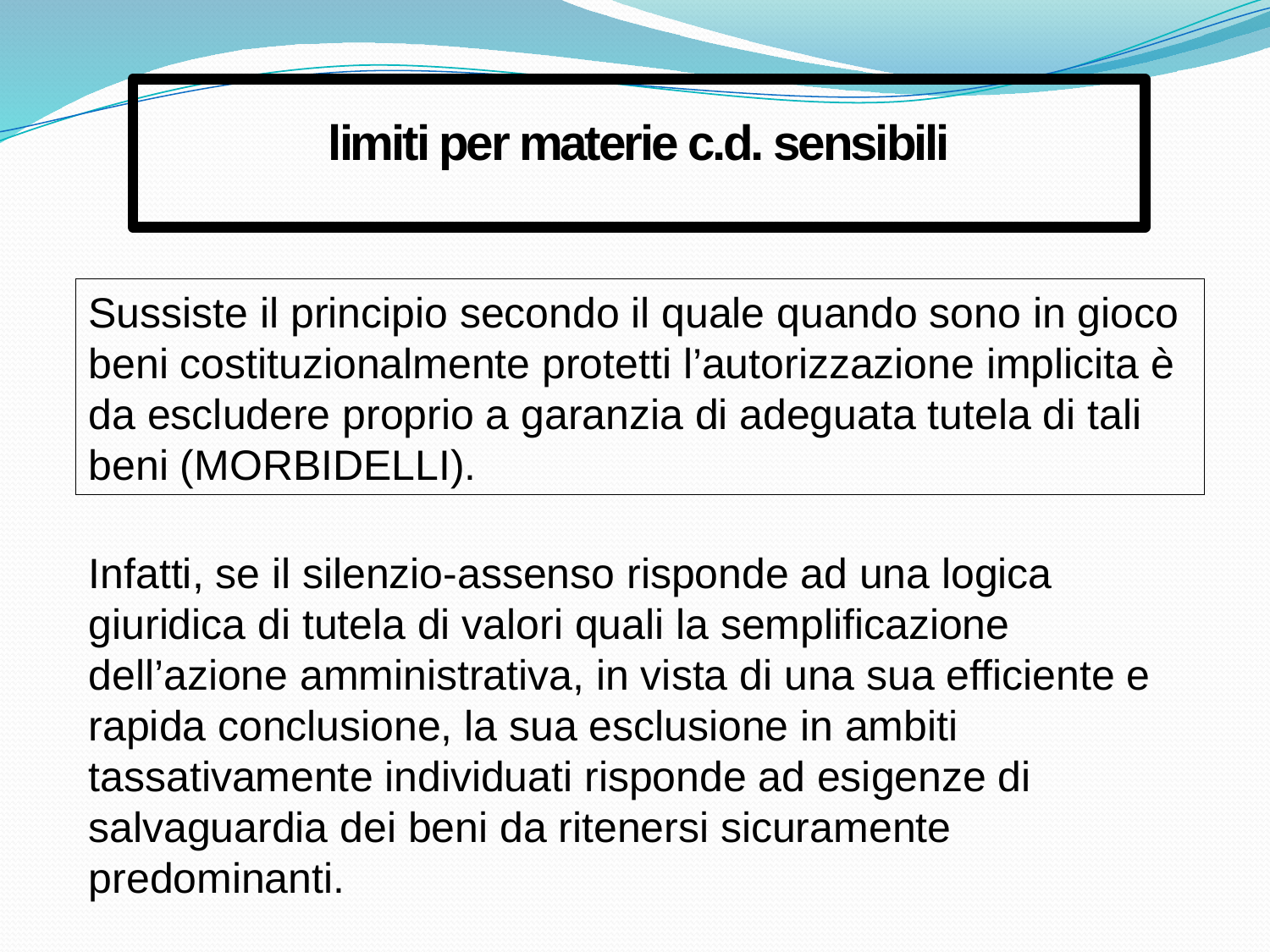

limiti per materie c.d. sensibili

Sussiste il principio secondo il quale quando sono in gioco beni costituzionalmente protetti l’autorizzazione implicita è da escludere proprio a garanzia di adeguata tutela di tali beni (MORBIDELLI).
Infatti, se il silenzio-assenso risponde ad una logica giuridica di tutela di valori quali la semplificazione dell’azione amministrativa, in vista di una sua efficiente e rapida conclusione, la sua esclusione in ambiti tassativamente individuati risponde ad esigenze di salvaguardia dei beni da ritenersi sicuramente predominanti.